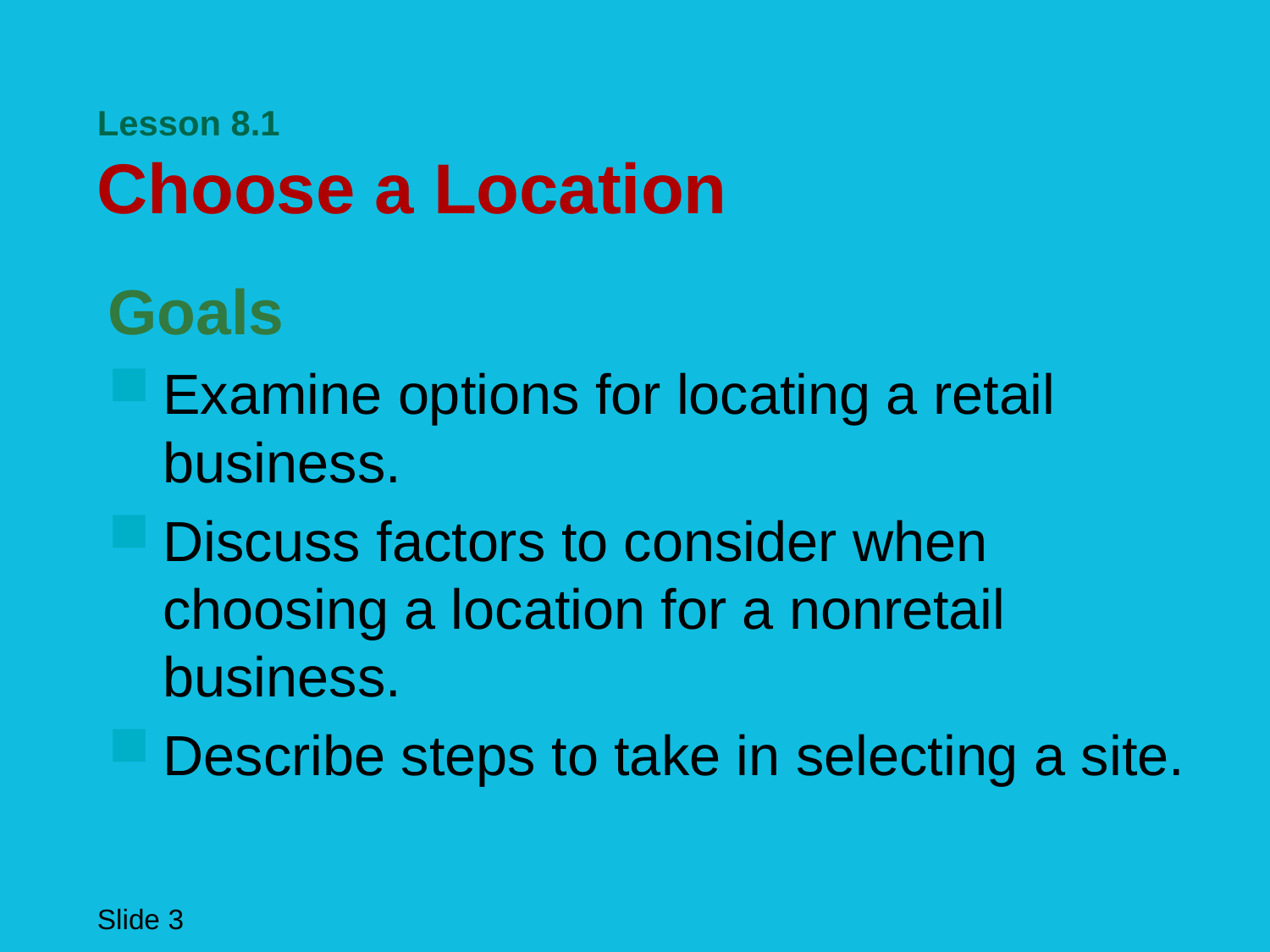

# Lesson 8.1 Choose a Location
Goals
Examine options for locating a retail business.
Discuss factors to consider when choosing a location for a nonretail business.
Describe steps to take in selecting a site.
Chapter 8
Slide 3